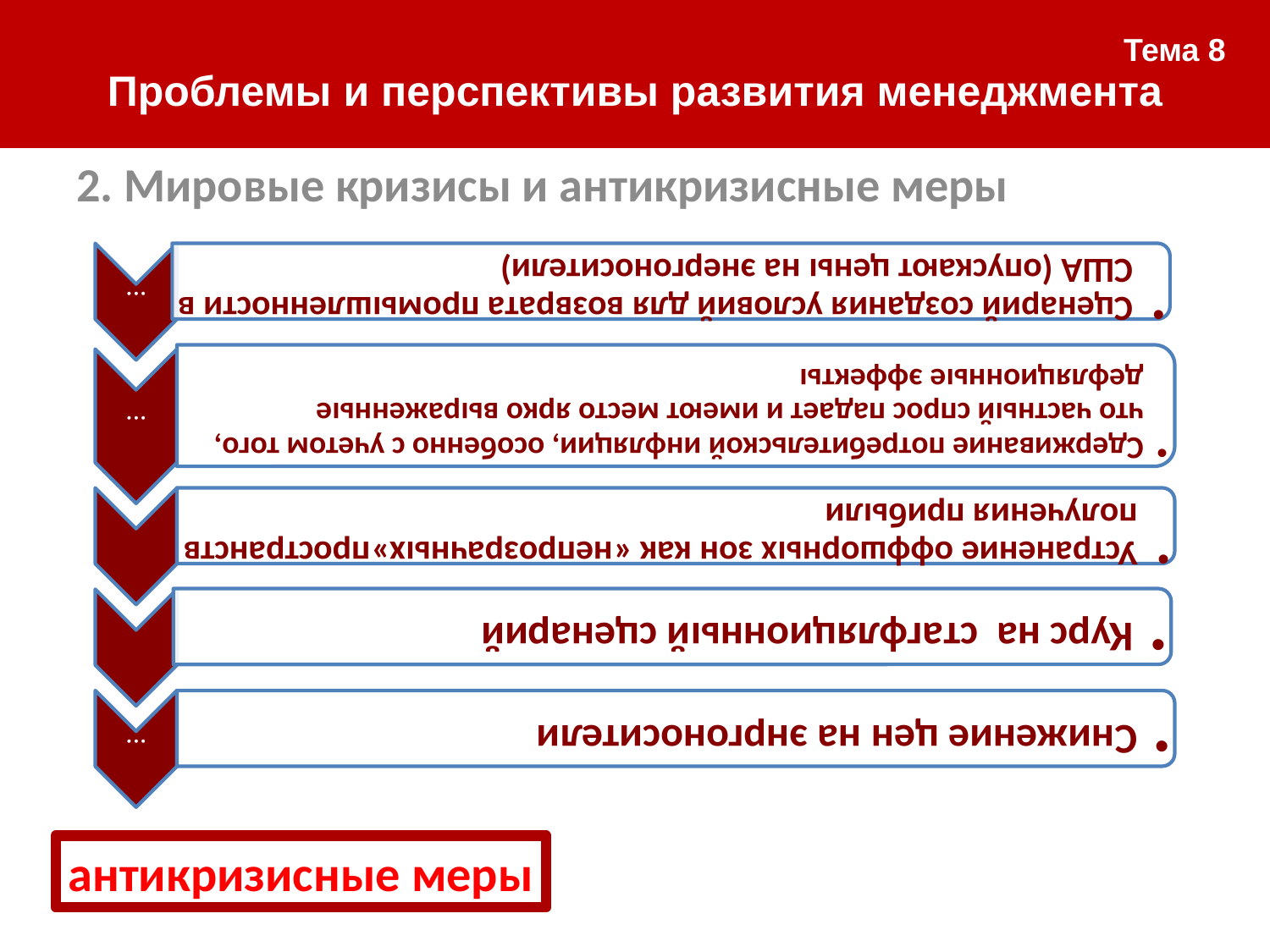

| Тема 8 Проблемы и перспективы развития менеджмента |
| --- |
2. Мировые кризисы и антикризисные меры

#
…
Сценарий создания условий для возврата промышленности в США (опускают цены на энергоносители)
…
Сдерживание потребительской инфляции, особенно с учетом того, что частный спрос падает и имеют место ярко выраженные дефляционные эффекты

Устранение оффшорных зон как «непрозрачных»пространств получения прибыли

Курс на  стагфляционный сценарий
…
Снижение цен на энргоносители

антикризисные меры